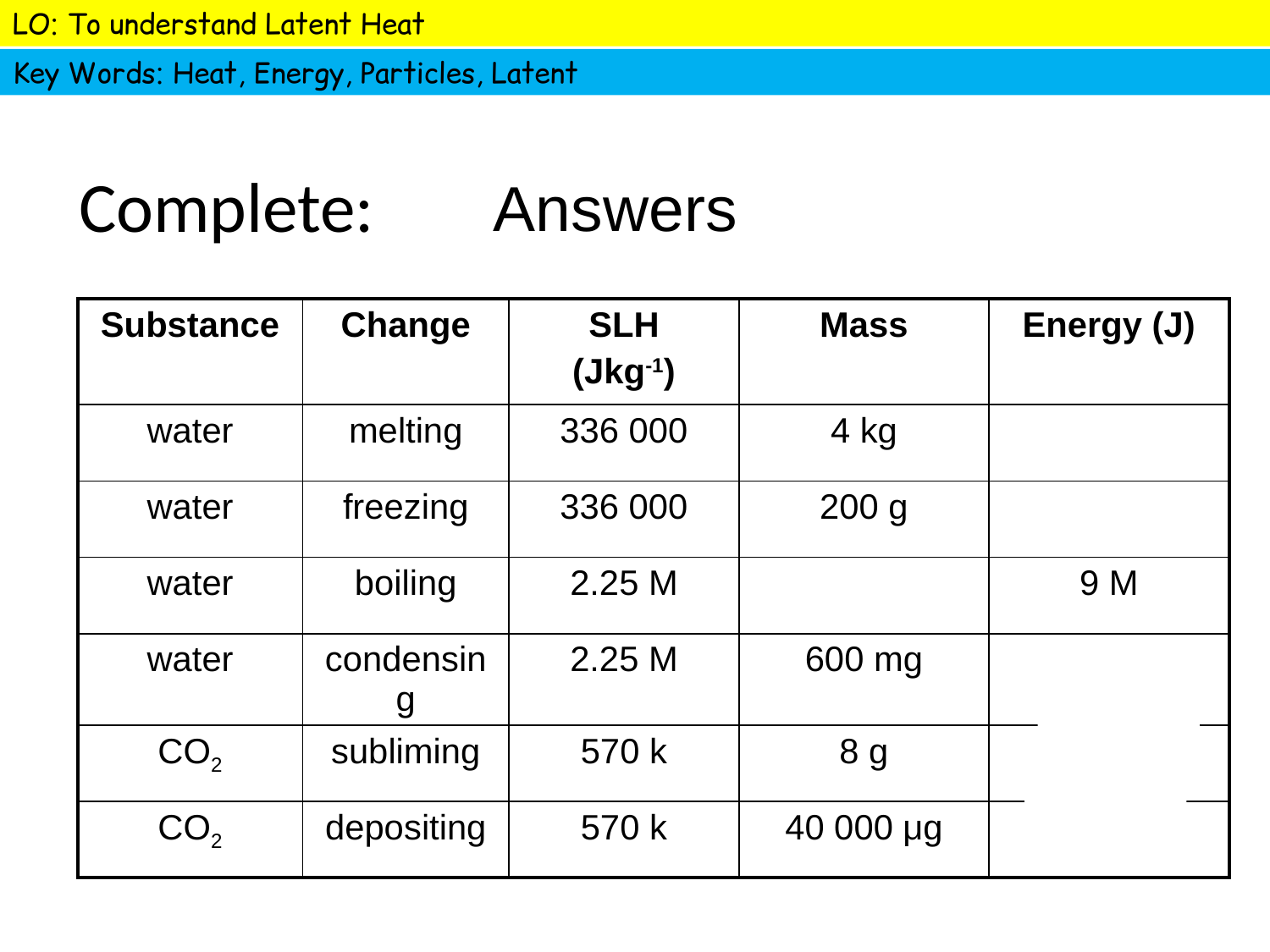

# Complete:
Answers
| Substance | Change | SLH (Jkg-1) | Mass | Energy (J) |
| --- | --- | --- | --- | --- |
| water | melting | 336 000 | 4 kg | 1.344 M |
| water | freezing | 336 000 | 200 g | 67.2 k |
| water | boiling | 2.25 M | 4 kg | 9 M |
| water | condensing | 2.25 M | 600 mg | 1 350 |
| CO2 | subliming | 570 k | 8 g | 4 560 |
| CO2 | depositing | 570 k | 40 000 μg | 22.8 |